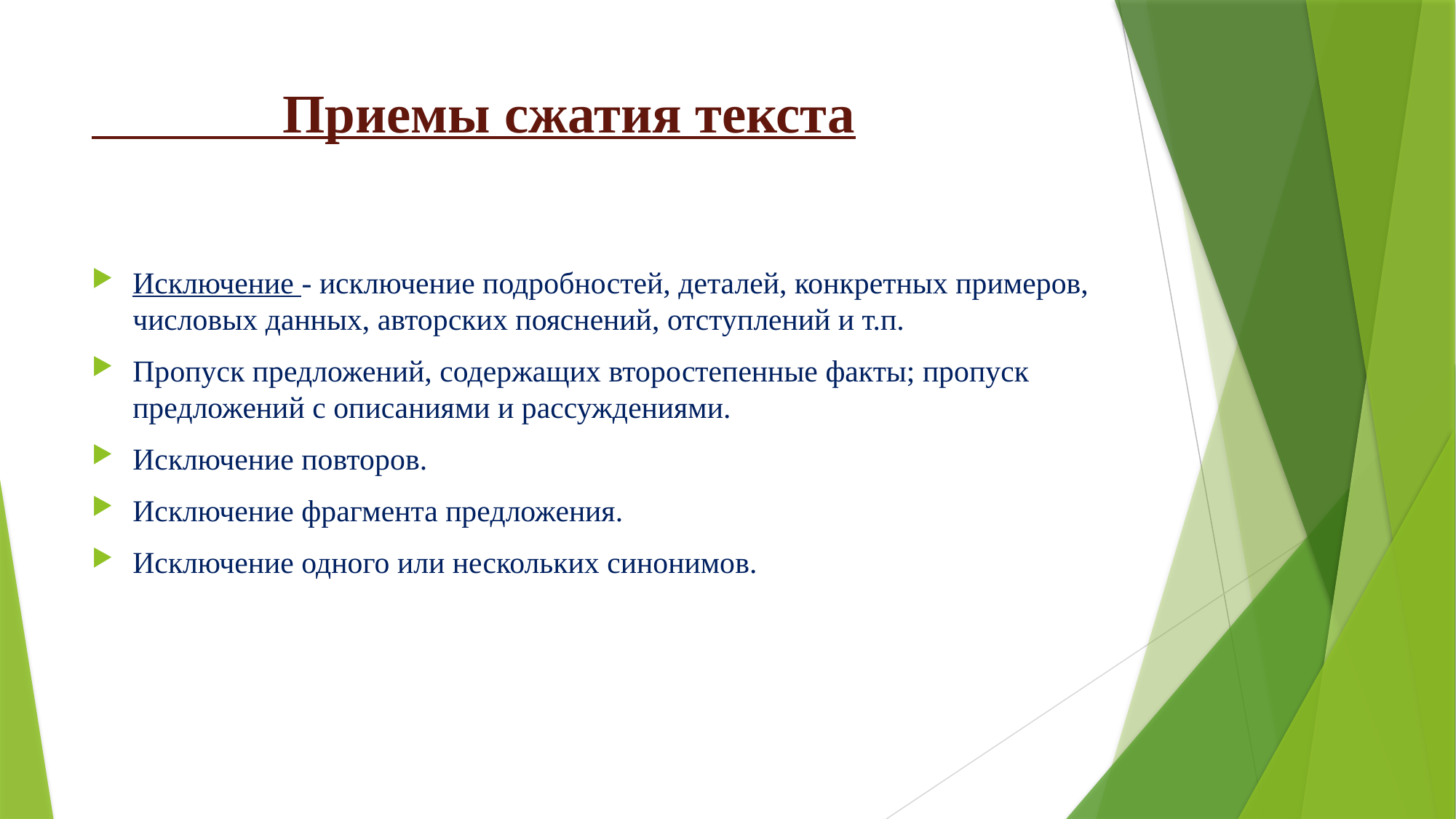

# Приемы сжатия текста
Исключение - исключение подробностей, деталей, конкретных примеров, числовых данных, авторских пояснений, отступлений и т.п.
Пропуск предложений, содержащих второстепенные факты; пропуск предложений с описаниями и рассуждениями.
Исключение повторов.
Исключение фрагмента предложения.
Исключение одного или нескольких синонимов.